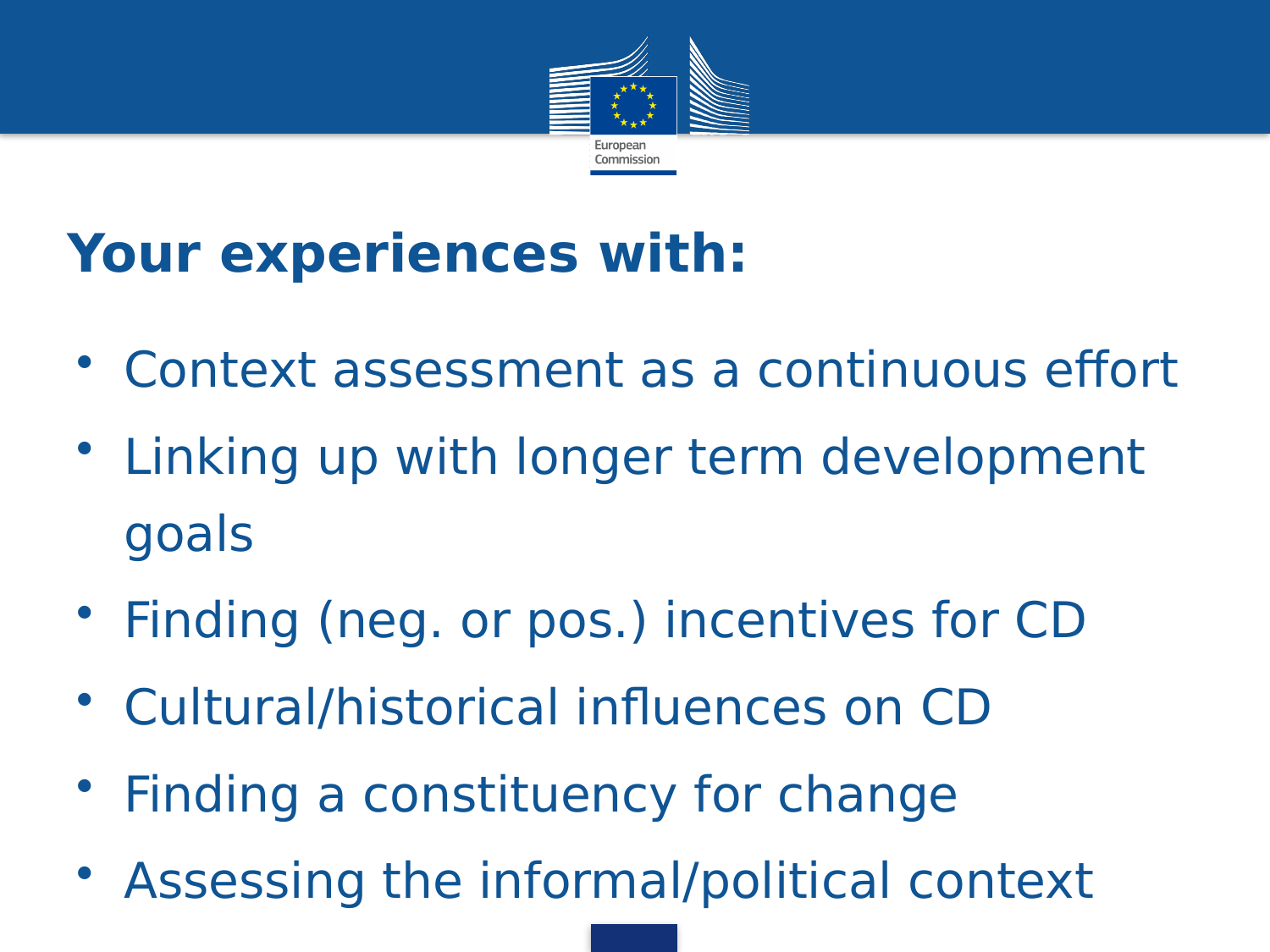

# Your experiences with:
Context assessment as a continuous effort
Linking up with longer term development goals
Finding (neg. or pos.) incentives for CD
Cultural/historical influences on CD
Finding a constituency for change
Assessing the informal/political context